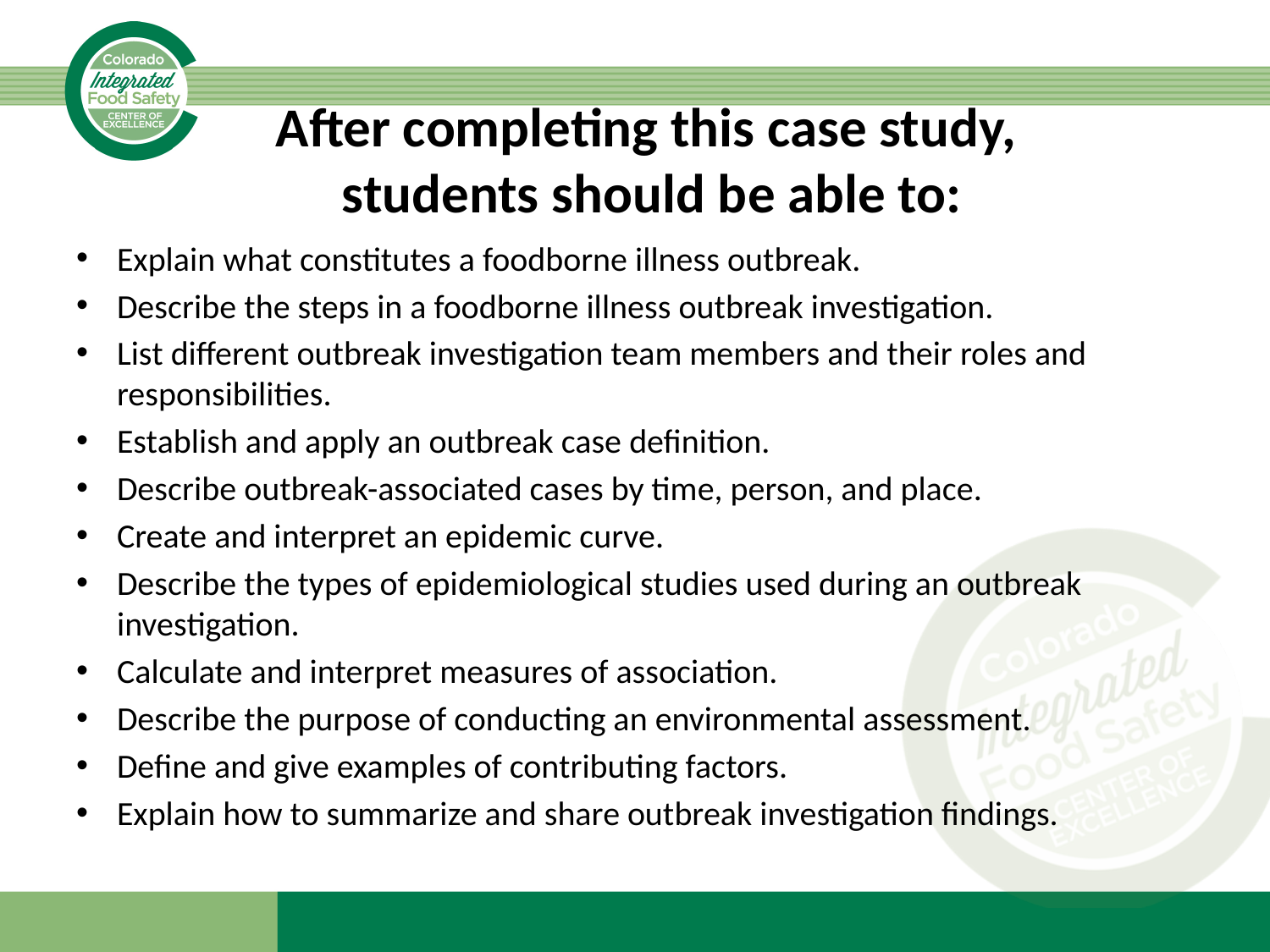

# After completing this case study, students should be able to:
Explain what constitutes a foodborne illness outbreak.
Describe the steps in a foodborne illness outbreak investigation.
List different outbreak investigation team members and their roles and responsibilities.
Establish and apply an outbreak case definition.
Describe outbreak-associated cases by time, person, and place.
Create and interpret an epidemic curve.
Describe the types of epidemiological studies used during an outbreak investigation.
Calculate and interpret measures of association.
Describe the purpose of conducting an environmental assessment.
Define and give examples of contributing factors.
Explain how to summarize and share outbreak investigation findings.